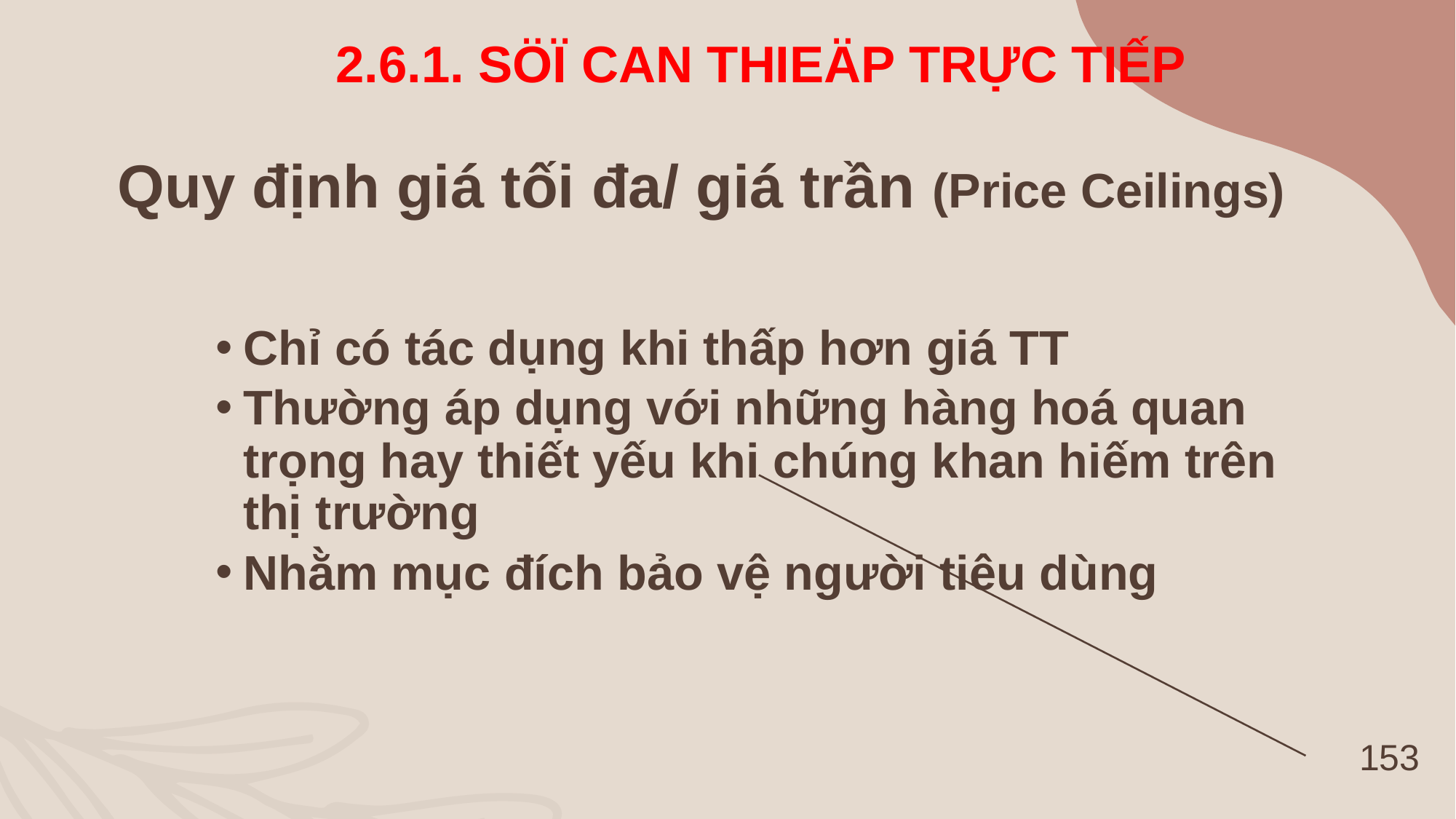

2.6.1. SÖÏ CAN THIEÄP TRỰC TIẾP
Quy định giá tối đa/ giá trần (Price Ceilings)
Chỉ có tác dụng khi thấp hơn giá TT
Thường áp dụng với những hàng hoá quan trọng hay thiết yếu khi chúng khan hiếm trên thị trường
Nhằm mục đích bảo vệ người tiêu dùng

153